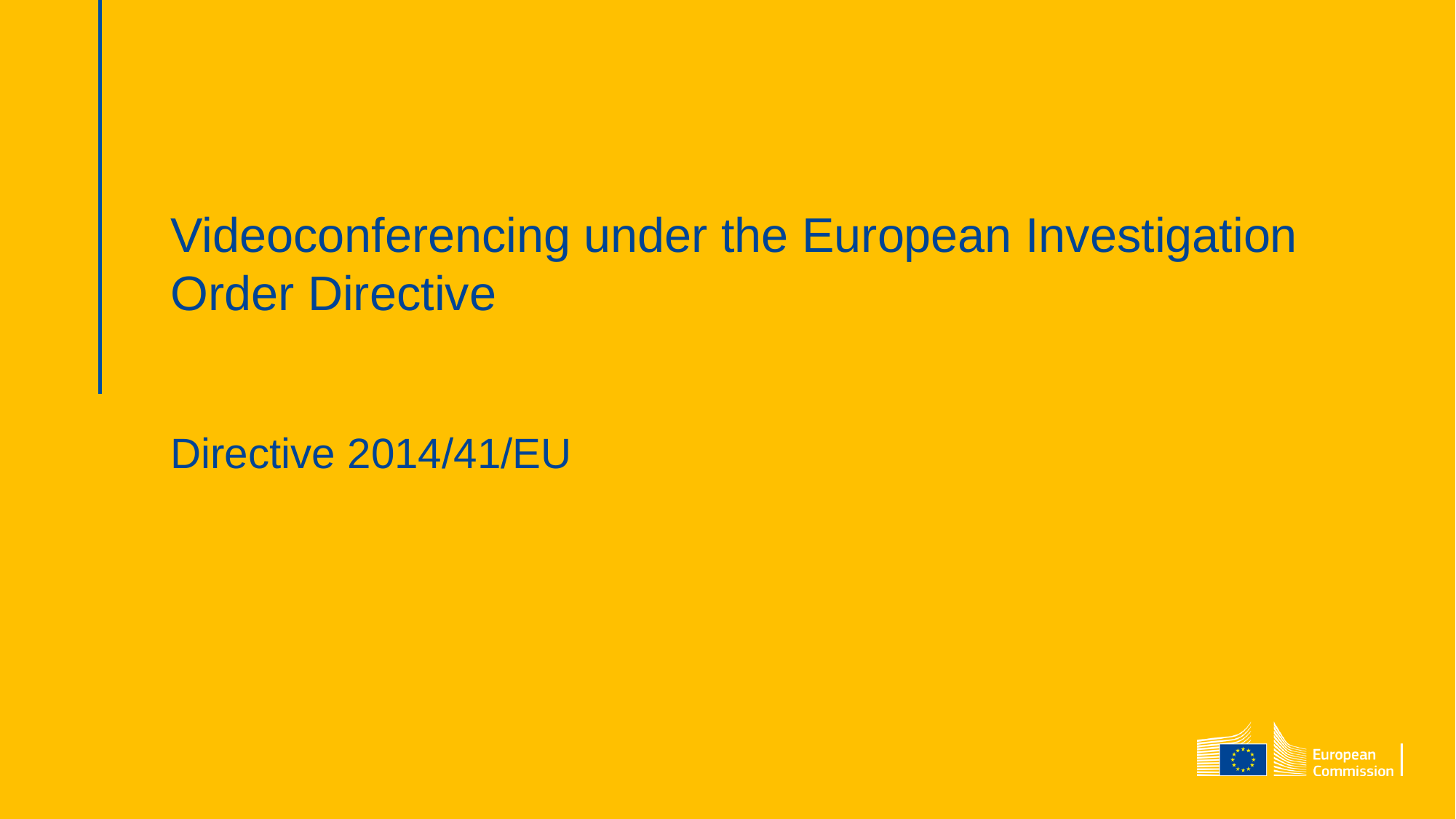

Videoconferencing under the European Investigation Order Directive

Directive 2014/41/EU